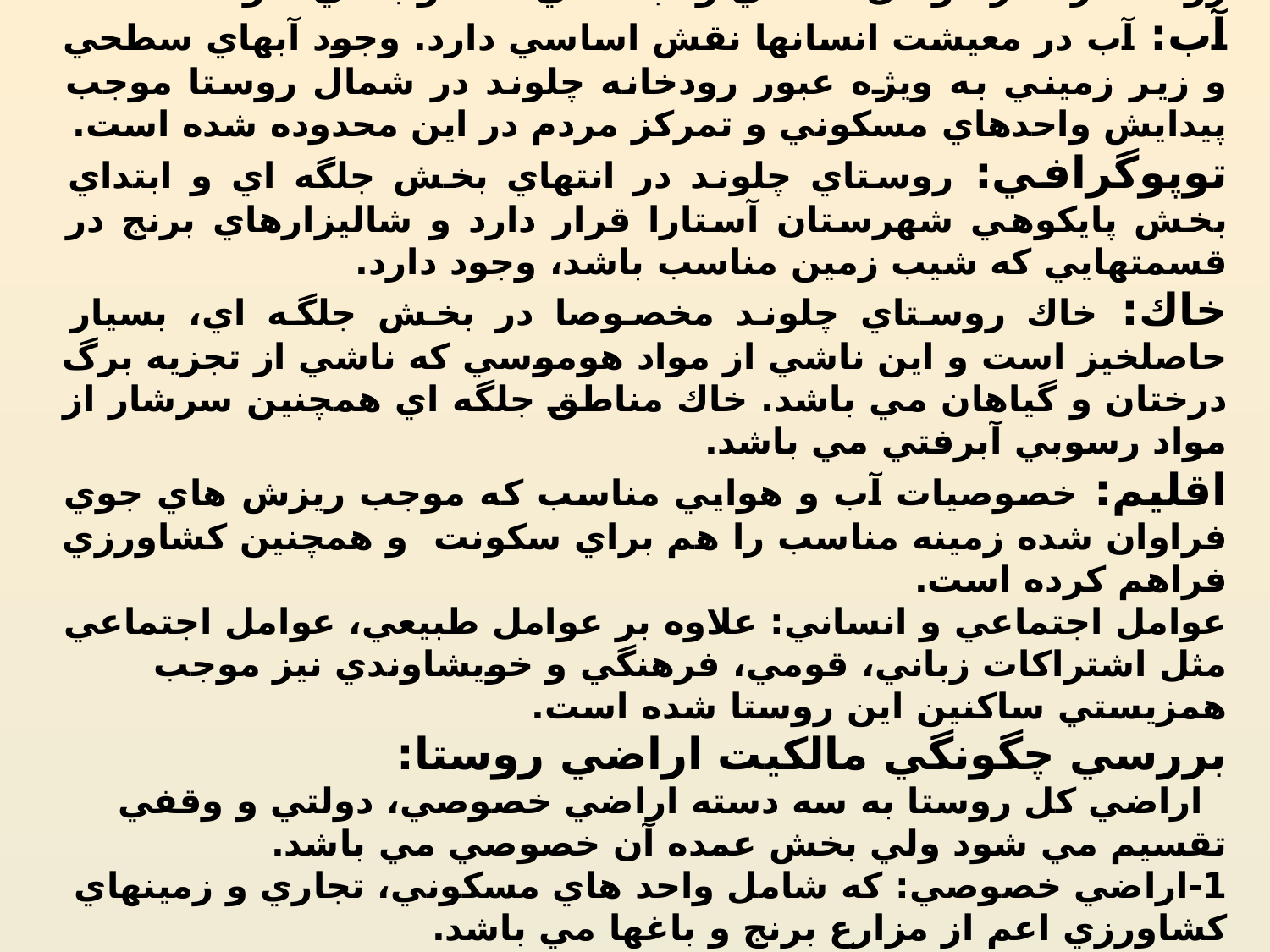

شناخت و بررسي علل پيدايش روستا:
  ويژگي هاي محيط طبيعي از جمله شرايط آب و هوايي مطلوب، خاك مرغوب، توپوگرافي مناسب و... از مهمترين عوامل شكل گيري روستا در كنار عوامل انساني و اجتماعي محسوب مي شوند.
آب: آب در معيشت انسانها نقش اساسي دارد. وجود آبهاي سطحي و زير زميني به ويژه عبور رودخانه چلوند در شمال روستا موجب پيدايش واحدهاي مسكوني و تمركز مردم در اين محدوده شده است.
توپوگرافي: روستاي چلوند در انتهاي بخش جلگه اي و ابتداي بخش پايكوهي شهرستان آستارا قرار دارد و شاليزارهاي برنج در قسمتهايي كه شيب زمين مناسب باشد، وجود دارد.
خاك: خاك روستاي چلوند مخصوصا در بخش جلگه اي، بسيار حاصلخيز است و اين ناشي از مواد هوموسي كه ناشي از تجزيه برگ درختان و گياهان مي باشد. خاك مناطق جلگه اي همچنين سرشار از مواد رسوبي آبرفتي مي باشد.
اقليم: خصوصيات آب و هوايي مناسب كه موجب ريزش هاي جوي فراوان شده زمينه مناسب را هم براي سكونت  و همچنين كشاورزي فراهم كرده است.
عوامل اجتماعي و انساني: علاوه بر عوامل طبيعي، عوامل اجتماعي مثل اشتراكات زباني، قومي، فرهنگي و خويشاوندي نيز موجب همزيستي ساكنين اين روستا شده است.
بررسي چگونگي مالكيت اراضي روستا:
  اراضي كل روستا به سه دسته اراضي خصوصي، دولتي و وقفي تقسيم مي شود ولي بخش عمده آن خصوصي مي باشد.
1-اراضي خصوصي: كه شامل واحد هاي مسكوني، تجاري و زمينهاي كشاورزي اعم از مزارع برنج و باغها مي باشد.
2-اراضي دولتي: كه به نهادها و سازمانهاي دولتي اختصاص دارد مانند مدرسه، خانه بهداشت، دفتر پست و مخابرات، تٲسيسات آب و راهها و اراضي جنگلي.
3- اراضي وقفي: كه شامل مساجد و گورستانهاي روستا مي شود.